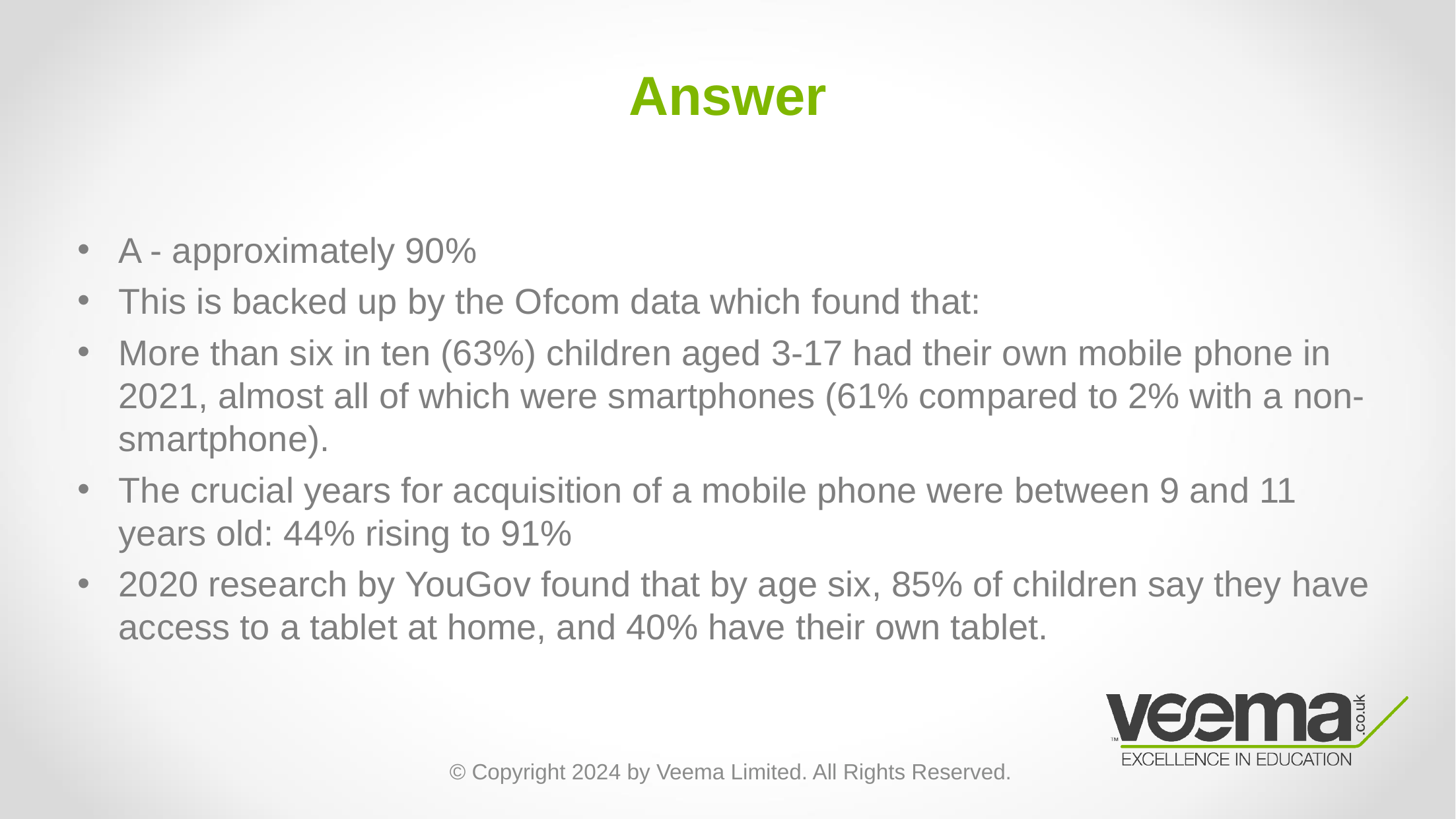

# Answer
A - approximately 90%
This is backed up by the Ofcom data which found that:
More than six in ten (63%) children aged 3-17 had their own mobile phone in 2021, almost all of which were smartphones (61% compared to 2% with a non-smartphone).
The crucial years for acquisition of a mobile phone were between 9 and 11 years old: 44% rising to 91%
2020 research by YouGov found that by age six, 85% of children say they have access to a tablet at home, and 40% have their own tablet.